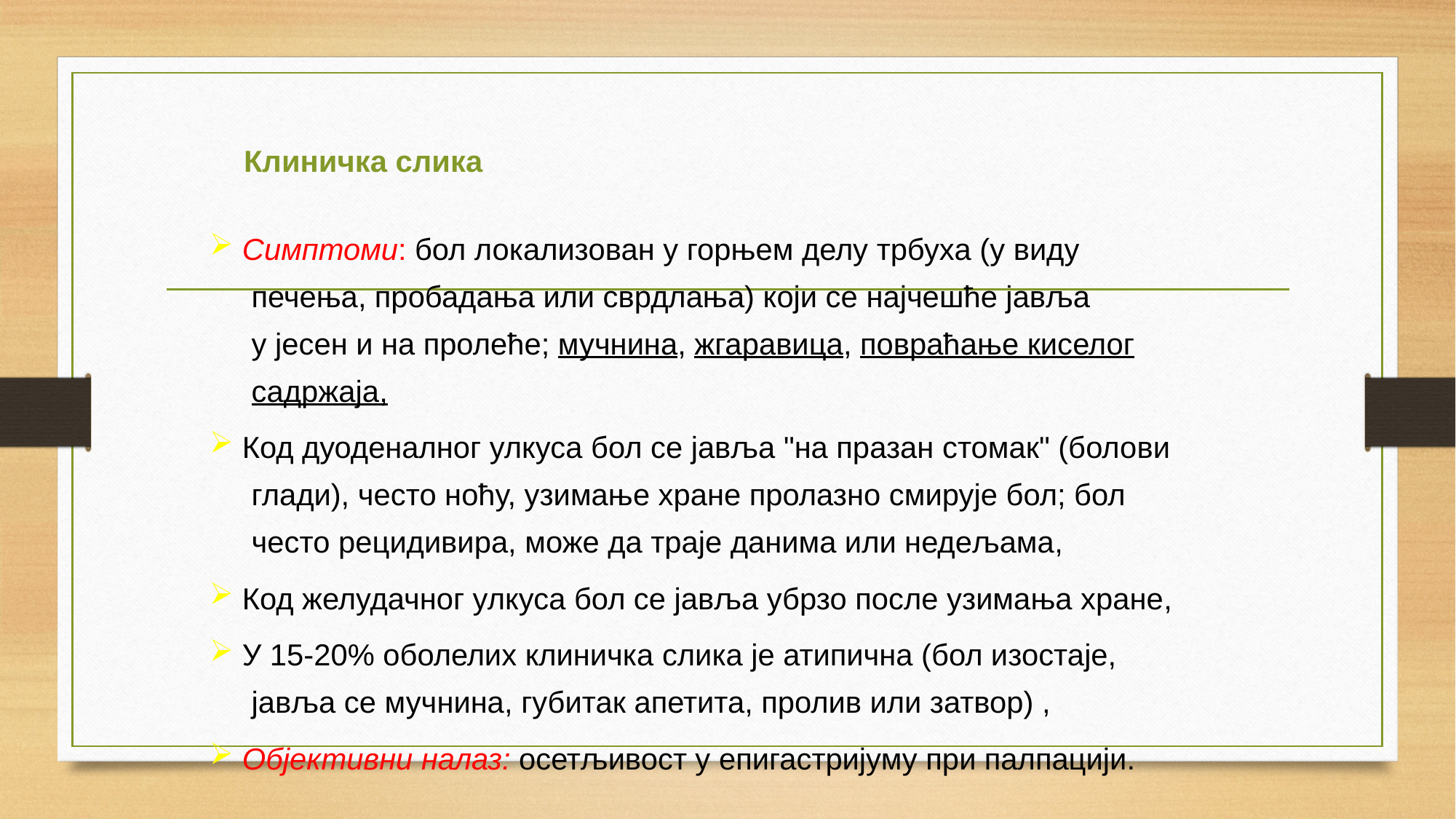

Клиничка слика
 Симптоми: бол локализован у горњем делу трбуха (у виду
     печења, пробадања или сврдлања) који се најчешће јавља
     у јесен и на пролеће; мучнина, жгаравица, повраћање киселог
     садржаја,
 Код дуоденалног улкуса бол се јавља "на празан стомак" (болови
     глади), често ноћу, узимање хране пролазно смирује бол; бол
     често рецидивира, може да траје данима или недељама,
 Код желудачног улкуса бол се јавља убрзо после узимања хране,
 У 15-20% оболелих клиничка слика је атипична (бол изостаје,
     јавља се мучнина, губитак апетита, пролив или затвор) ,
 Објективни налаз: осетљивост у епигастријуму при палпацији.